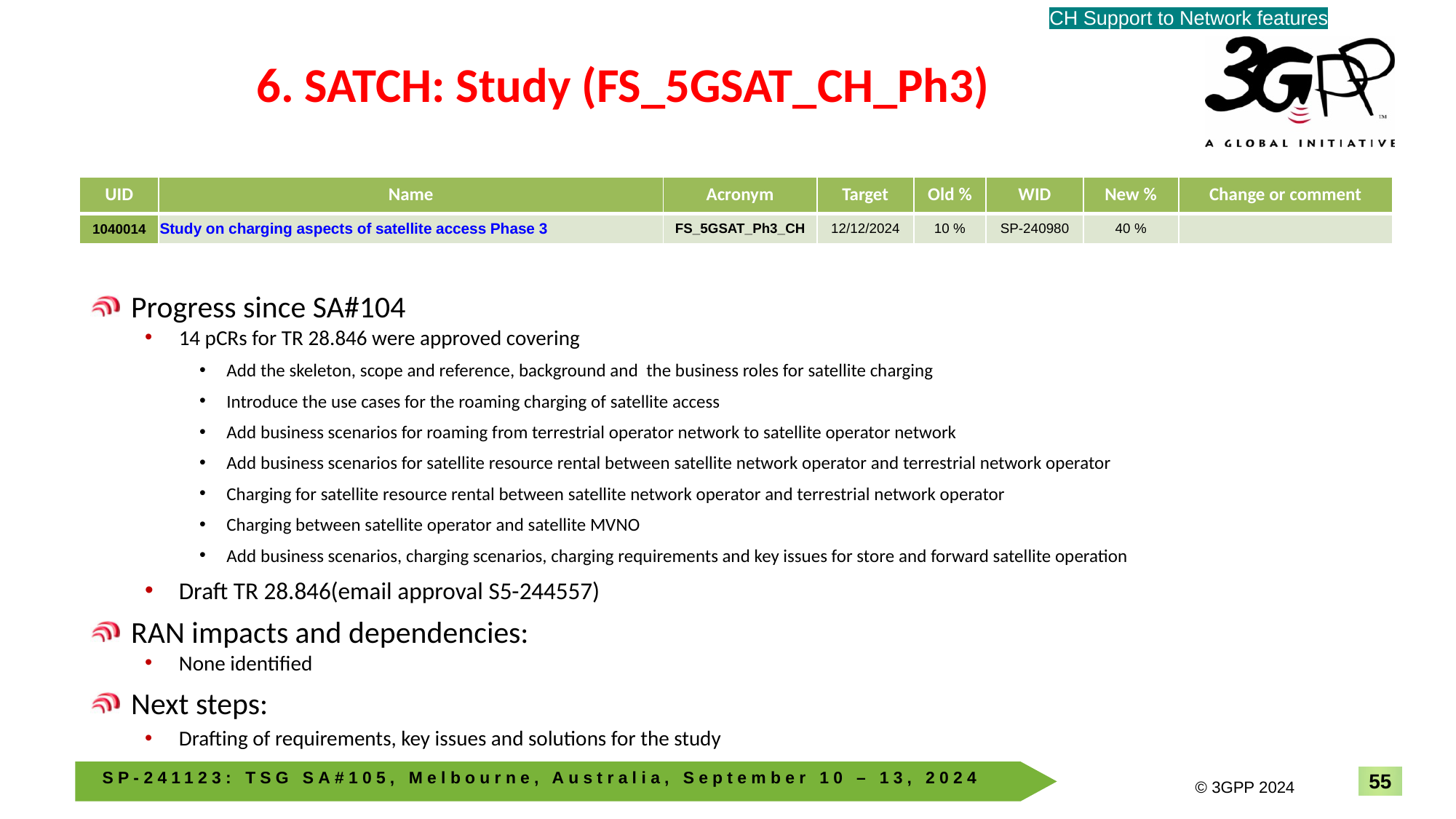

CH Support to Network features
# 6. SATCH: Study (FS_5GSAT_CH_Ph3)
| UID | Name | Acronym | Target | Old % | WID | New % | Change or comment |
| --- | --- | --- | --- | --- | --- | --- | --- |
| 1040014 | Study on charging aspects of satellite access Phase 3 | FS\_5GSAT\_Ph3\_CH | 12/12/2024 | 10 % | SP-240980 | 40 % |  |
Progress since SA#104
14 pCRs for TR 28.846 were approved covering
Add the skeleton, scope and reference, background and  the business roles for satellite charging
Introduce the use cases for the roaming charging of satellite access
Add business scenarios for roaming from terrestrial operator network to satellite operator network
Add business scenarios for satellite resource rental between satellite network operator and terrestrial network operator
Charging for satellite resource rental between satellite network operator and terrestrial network operator
Charging between satellite operator and satellite MVNO
Add business scenarios, charging scenarios, charging requirements and key issues for store and forward satellite operation
Draft TR 28.846(email approval S5-244557)
RAN impacts and dependencies:
None identified
Next steps:
Drafting of requirements, key issues and solutions for the study